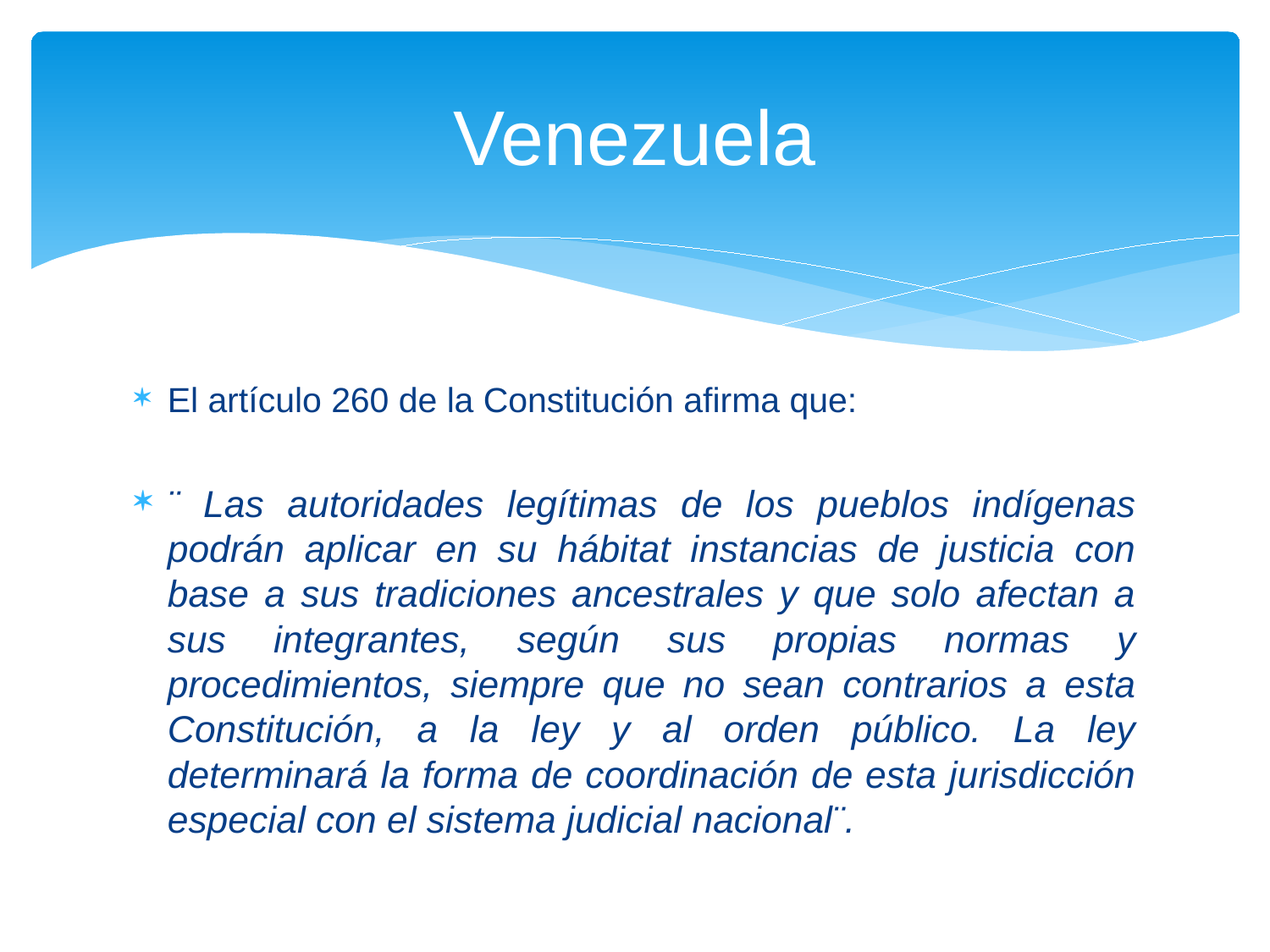

# Venezuela
El artículo 260 de la Constitución afirma que:

¨ Las autoridades legítimas de los pueblos indígenas podrán aplicar en su hábitat instancias de justicia con base a sus tradiciones ancestrales y que solo afectan a sus integrantes, según sus propias normas y procedimientos, siempre que no sean contrarios a esta Constitución, a la ley y al orden público. La ley determinará la forma de coordinación de esta jurisdicción especial con el sistema judicial nacional¨.